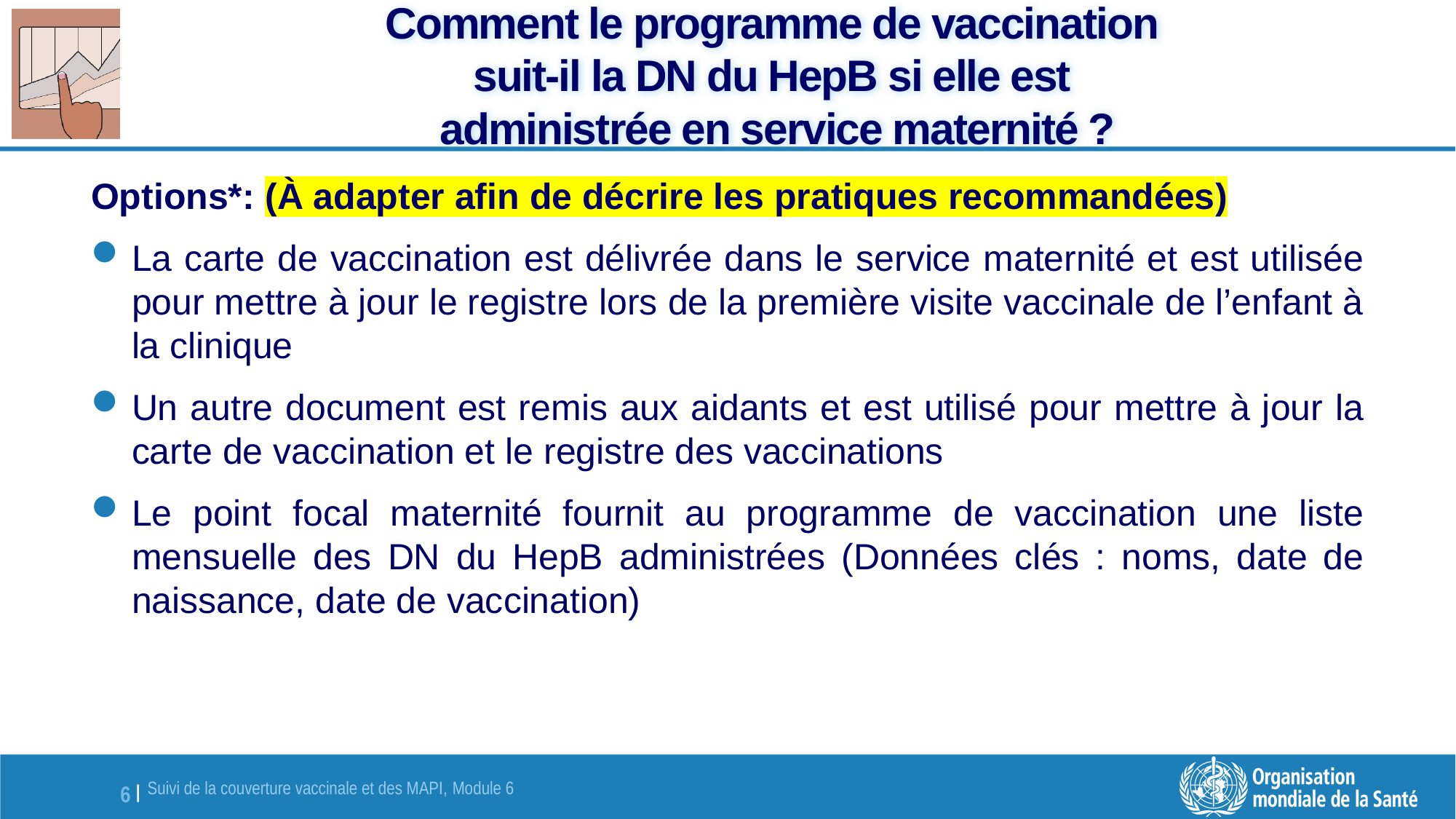

# Comment le programme de vaccination suit-il la DN du HepB si elle est administrée en service maternité ?
Options*: (À adapter afin de décrire les pratiques recommandées)
La carte de vaccination est délivrée dans le service maternité et est utilisée pour mettre à jour le registre lors de la première visite vaccinale de l’enfant à la clinique
Un autre document est remis aux aidants et est utilisé pour mettre à jour la carte de vaccination et le registre des vaccinations
Le point focal maternité fournit au programme de vaccination une liste mensuelle des DN du HepB administrées (Données clés : noms, date de naissance, date de vaccination)